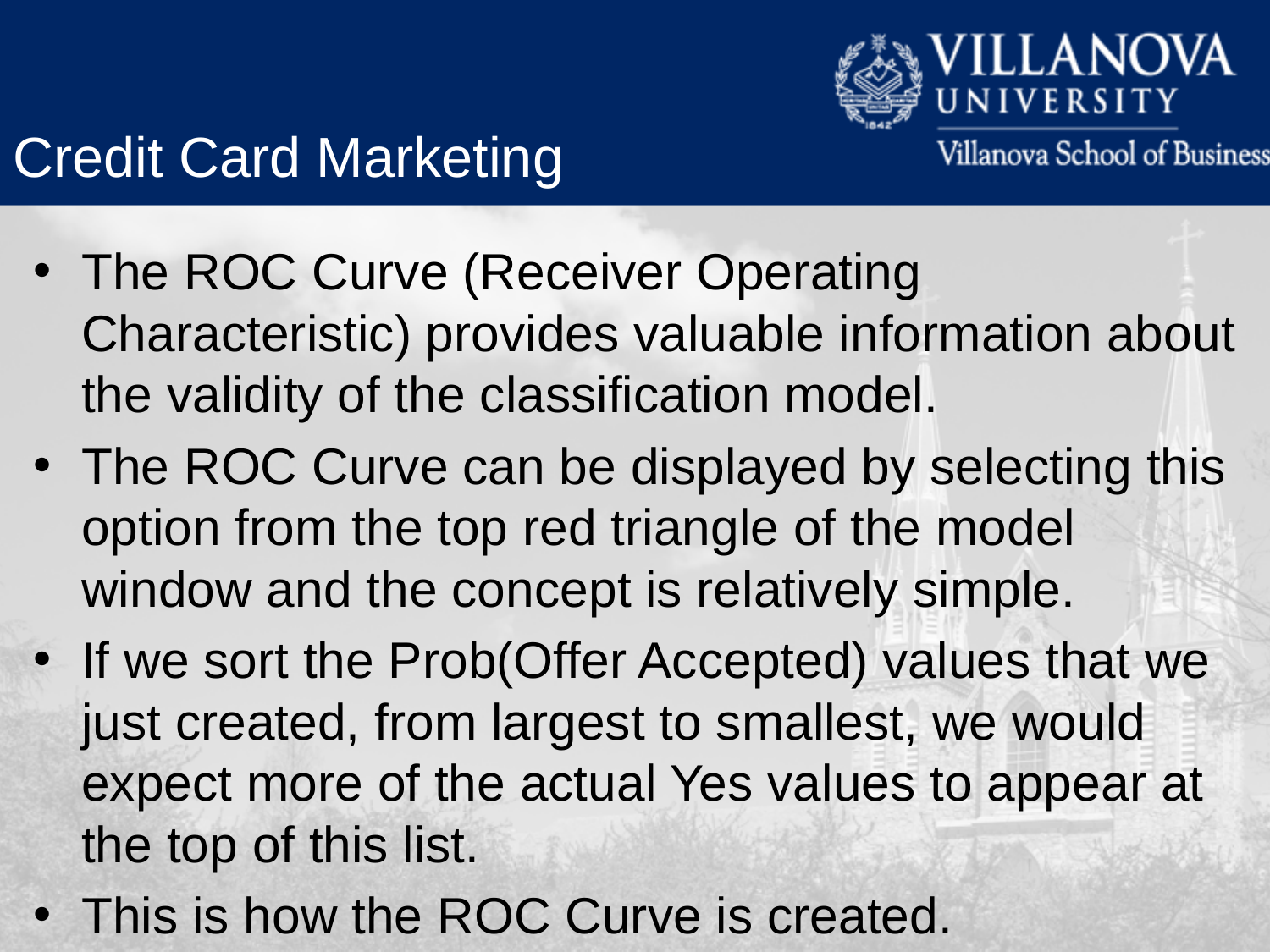

Credit Card Marketing
The ROC Curve (Receiver Operating Characteristic) provides valuable information about the validity of the classification model.
The ROC Curve can be displayed by selecting this option from the top red triangle of the model window and the concept is relatively simple.
If we sort the Prob(Offer Accepted) values that we just created, from largest to smallest, we would expect more of the actual Yes values to appear at the top of this list.
This is how the ROC Curve is created.